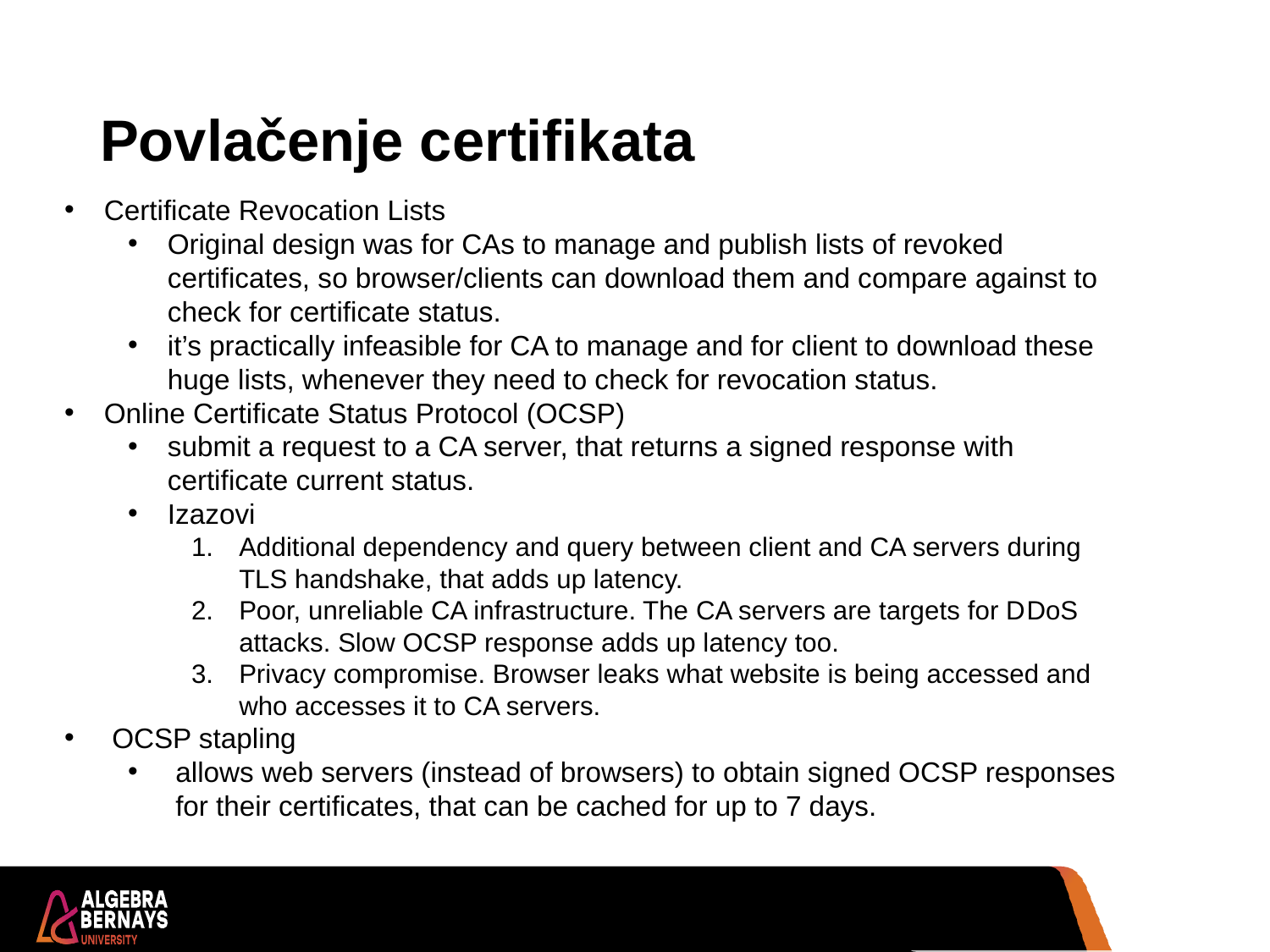

# Povlačenje certifikata
Certificate Revocation Lists
Original design was for CAs to manage and publish lists of revoked certificates, so browser/clients can download them and compare against to check for certificate status.
it’s practically infeasible for CA to manage and for client to download these huge lists, whenever they need to check for revocation status.
Online Certificate Status Protocol (OCSP)
submit a request to a CA server, that returns a signed response with certificate current status.
Izazovi
Additional dependency and query between client and CA servers during TLS handshake, that adds up latency.
Poor, unreliable CA infrastructure. The CA servers are targets for DDoS attacks. Slow OCSP response adds up latency too.
Privacy compromise. Browser leaks what website is being accessed and who accesses it to CA servers.
OCSP stapling
allows web servers (instead of browsers) to obtain signed OCSP responses for their certificates, that can be cached for up to 7 days.